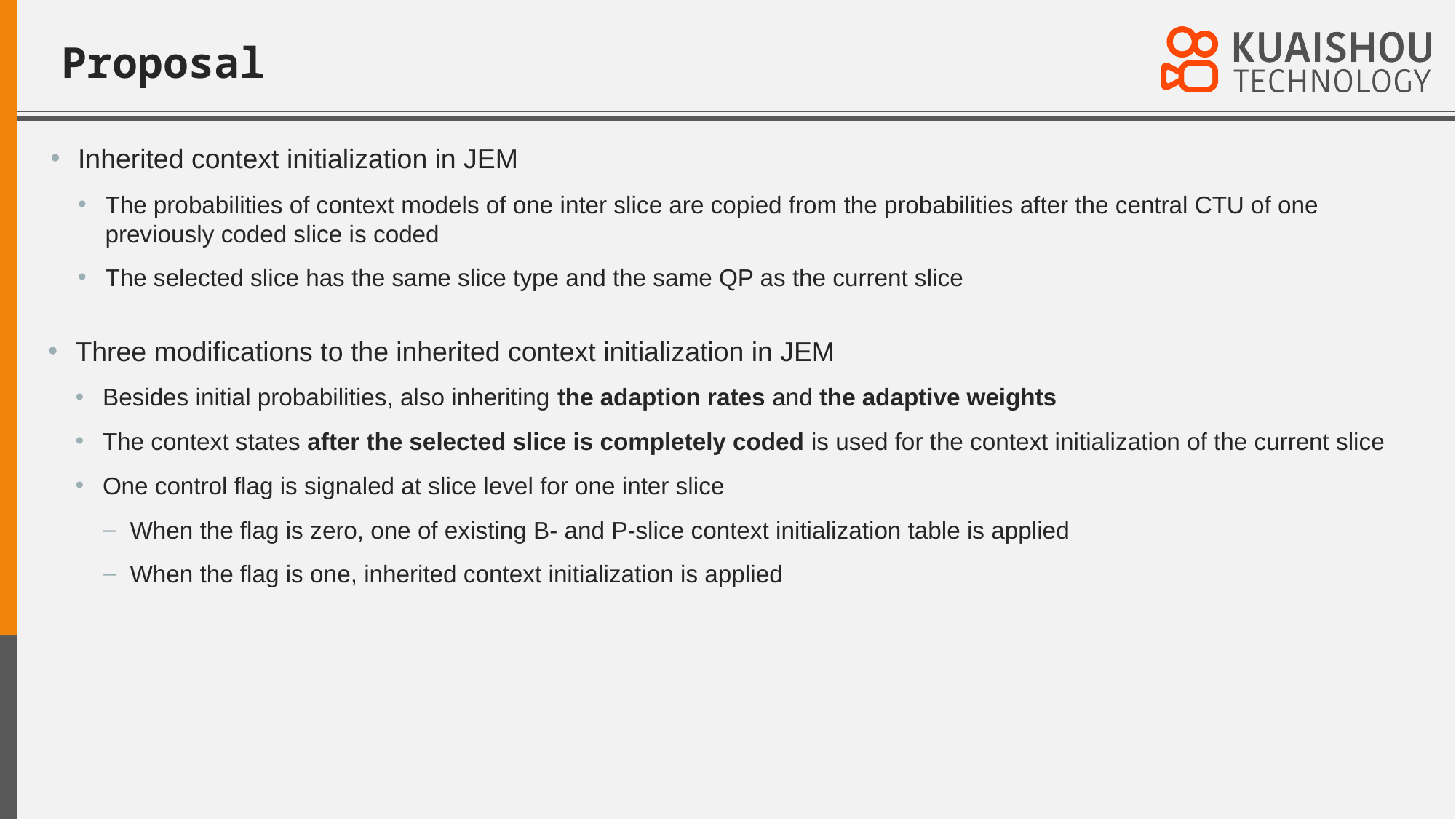

# Proposal
Inherited context initialization in JEM
The probabilities of context models of one inter slice are copied from the probabilities after the central CTU of one previously coded slice is coded
The selected slice has the same slice type and the same QP as the current slice
Three modifications to the inherited context initialization in JEM
Besides initial probabilities, also inheriting the adaption rates and the adaptive weights
The context states after the selected slice is completely coded is used for the context initialization of the current slice
One control flag is signaled at slice level for one inter slice
When the flag is zero, one of existing B- and P-slice context initialization table is applied
When the flag is one, inherited context initialization is applied